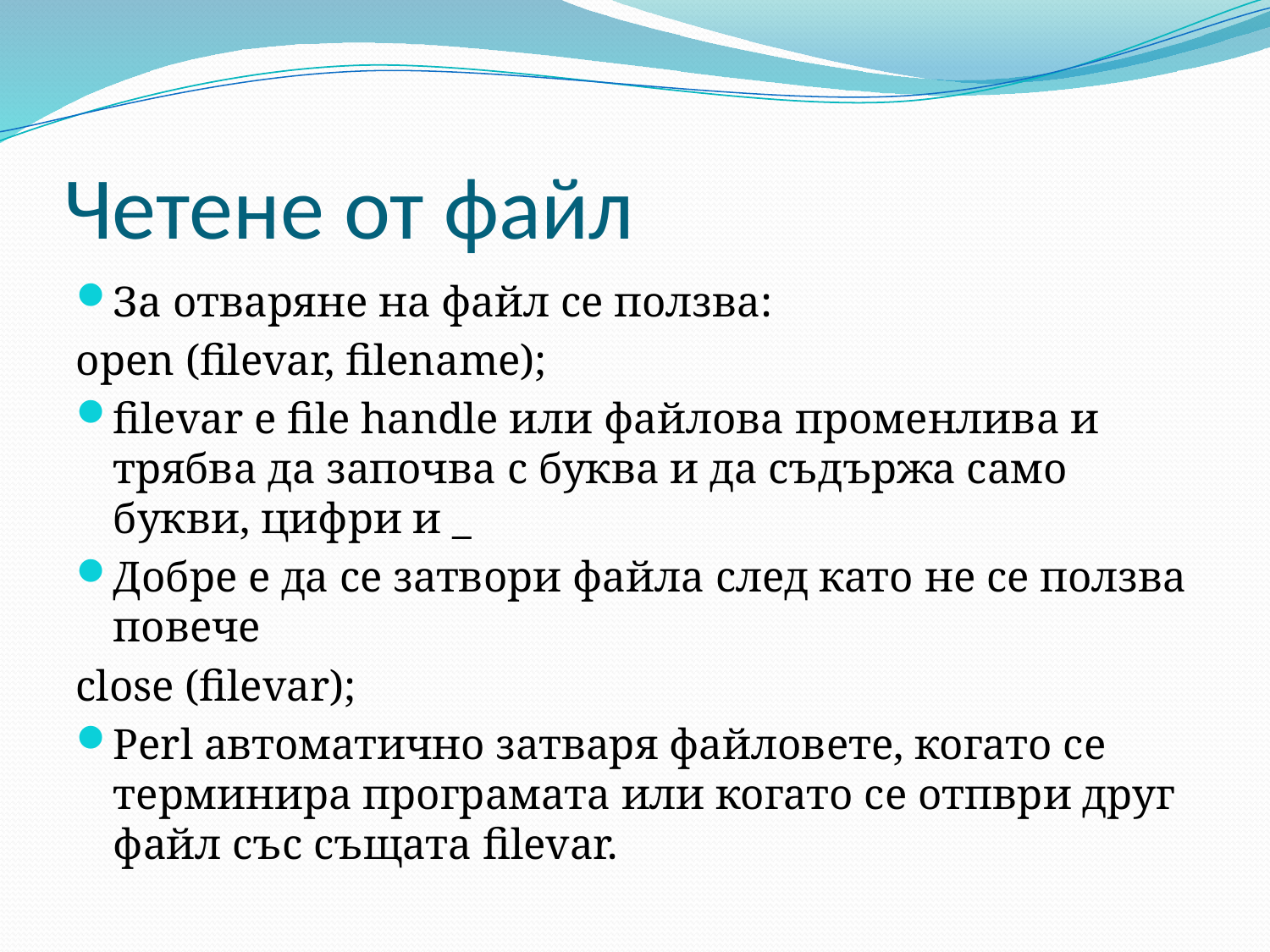

# Четене от файл
За отваряне на файл се ползва:
open (filevar, filename);
filevar е file handle или файлова променлива и трябва да започва с буква и да съдържа само букви, цифри и _
Добре е да се затвори файла след като не се ползва повече
close (filevar);
Perl автоматично затваря файловете, когато се терминира програмата или когато се отпври друг файл със същата filevar.